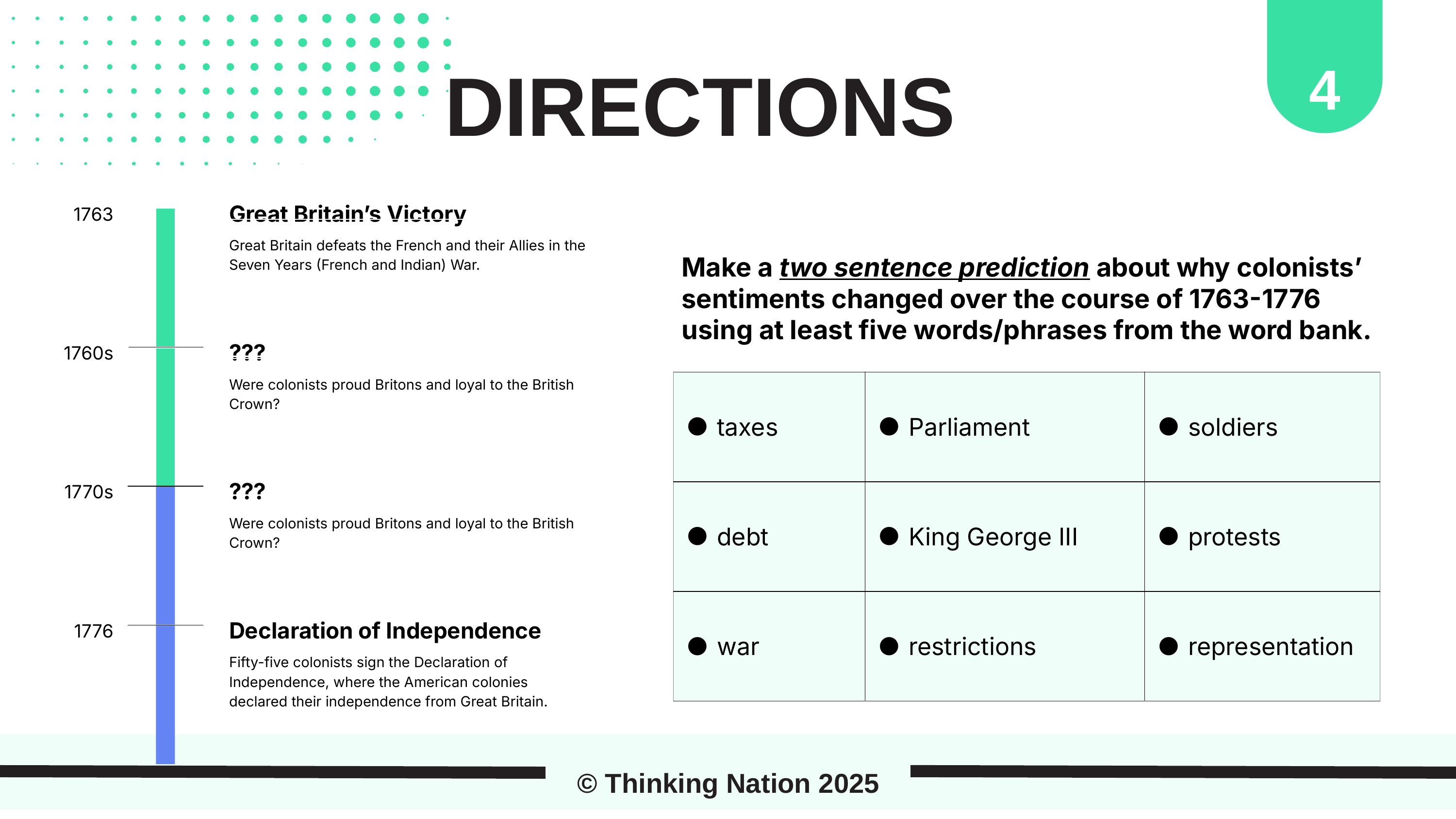

4
DIRECTIONS
Great Britain’s Victory
1763

Great Britain defeats the French and their Allies in the Seven Years (French and Indian) War.
Make a two sentence prediction about why colonists’ sentiments changed over the course of 1763-1776 using at least five words/phrases from the word bank.
???
1760s

Were colonists proud Britons and loyal to the British Crown?
| taxes | Parliament | soldiers |
| --- | --- | --- |
| debt | King George III | protests |
| war | restrictions | representation |
???
1770s

Were colonists proud Britons and loyal to the British Crown?
Declaration of Independence
1776

Fifty-five colonists sign the Declaration of Independence, where the American colonies declared their independence from Great Britain.

© Thinking Nation 2025